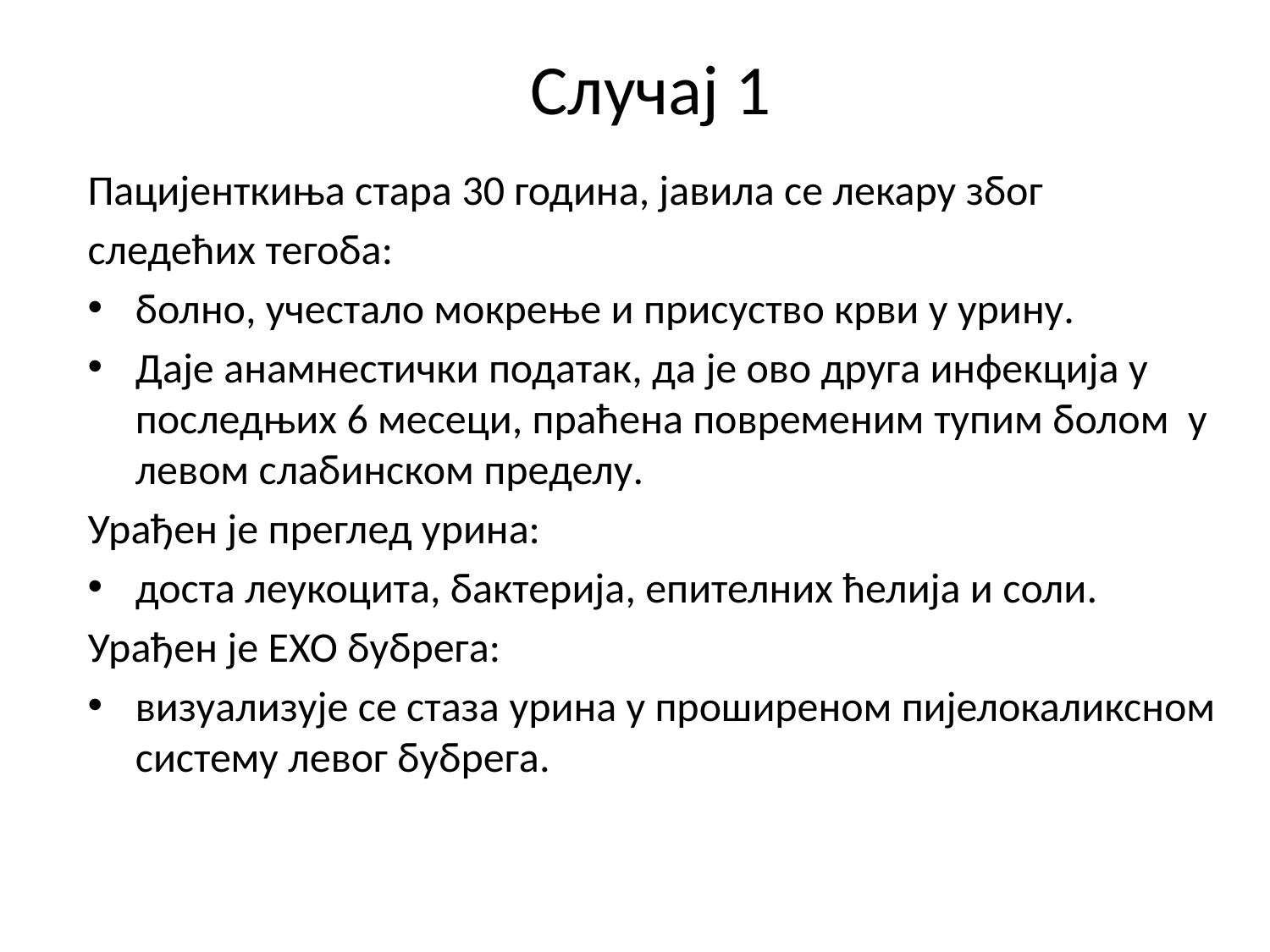

# Случај 1
Пацијенткиња стара 30 година, јавила се лекару због
следећих тегоба:
болно, учестало мокрење и присуство крви у урину.
Даје анамнестички податак, да је ово друга инфекција у последњих 6 месеци, праћена повременим тупим болом  у левом слабинском пределу.
Урађен је преглед урина:
доста леукоцита, бактерија, епителних ћелија и соли.
Урађен је ЕХО бубрега:
визуализује се стаза урина у проширеном пијелокаликсном систему левог бубрега.